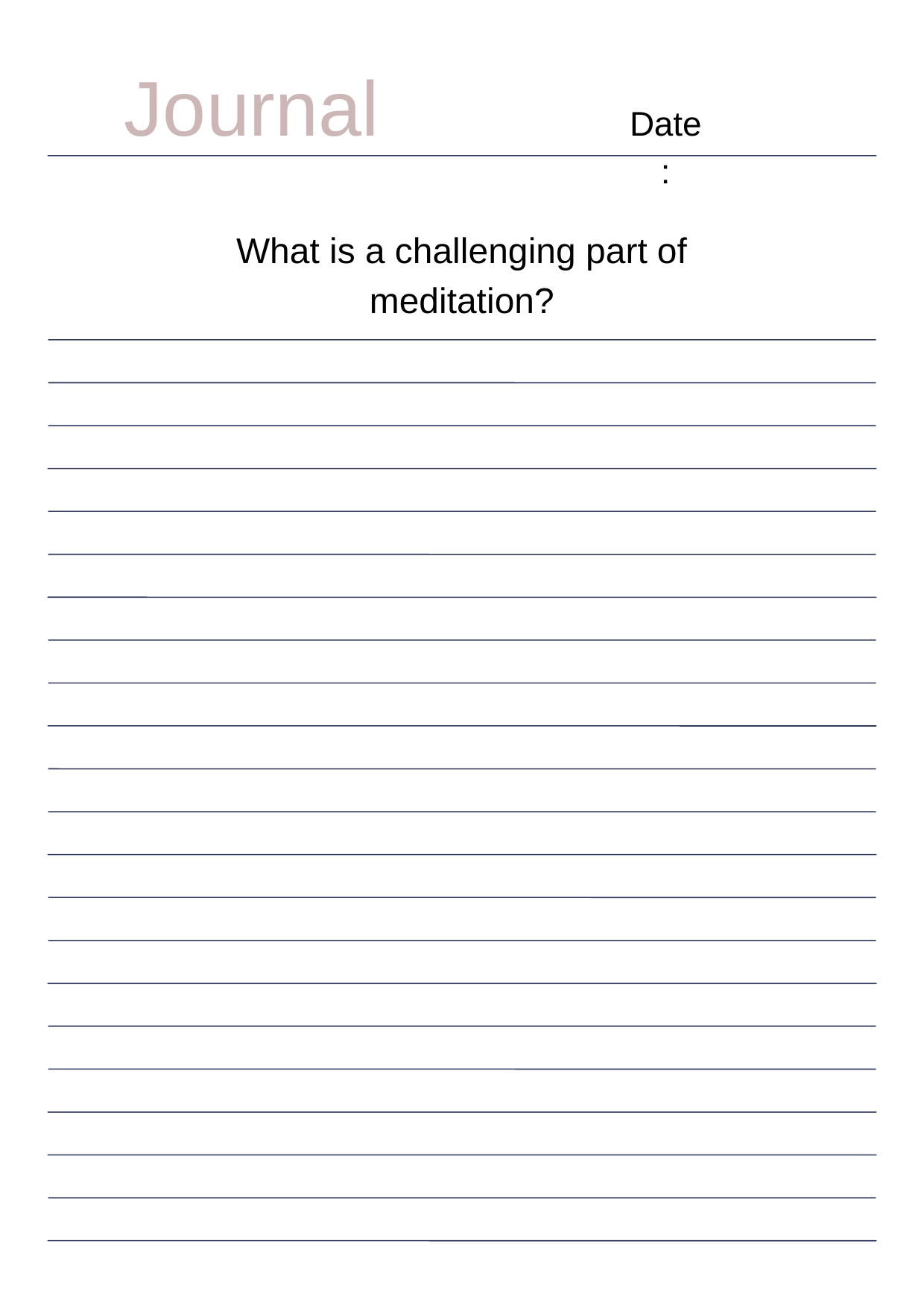

Journal
Date:

What is a challenging part of meditation?